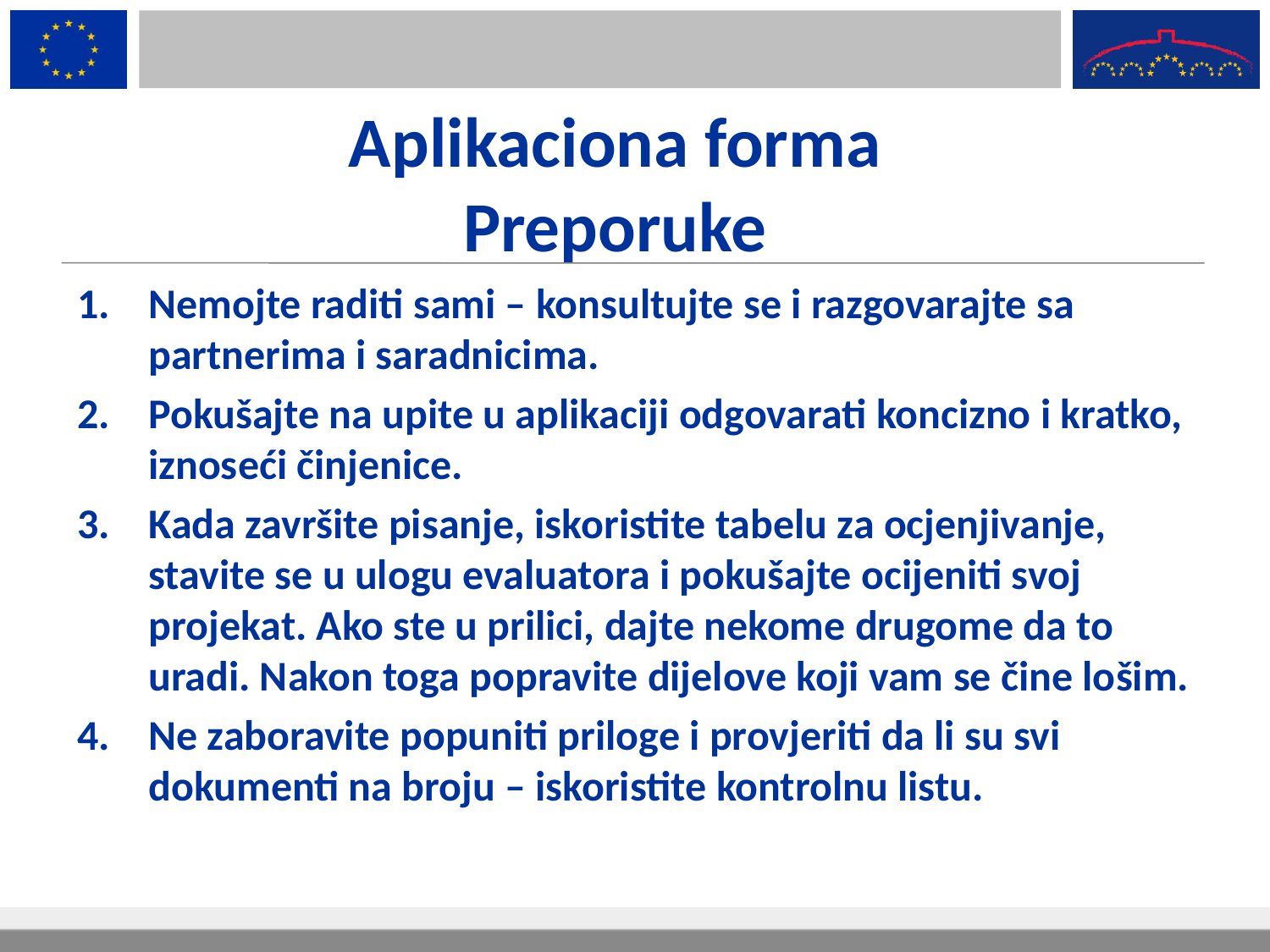

# Aplikaciona forma Preporuke
Nemojte raditi sami – konsultujte se i razgovarajte sa partnerima i saradnicima.
Pokušajte na upite u aplikaciji odgovarati koncizno i kratko, iznoseći činjenice.
Kada završite pisanje, iskoristite tabelu za ocjenjivanje, stavite se u ulogu evaluatora i pokušajte ocijeniti svoj projekat. Ako ste u prilici, dajte nekome drugome da to uradi. Nakon toga popravite dijelove koji vam se čine lošim.
Ne zaboravite popuniti priloge i provjeriti da li su svi dokumenti na broju – iskoristite kontrolnu listu.